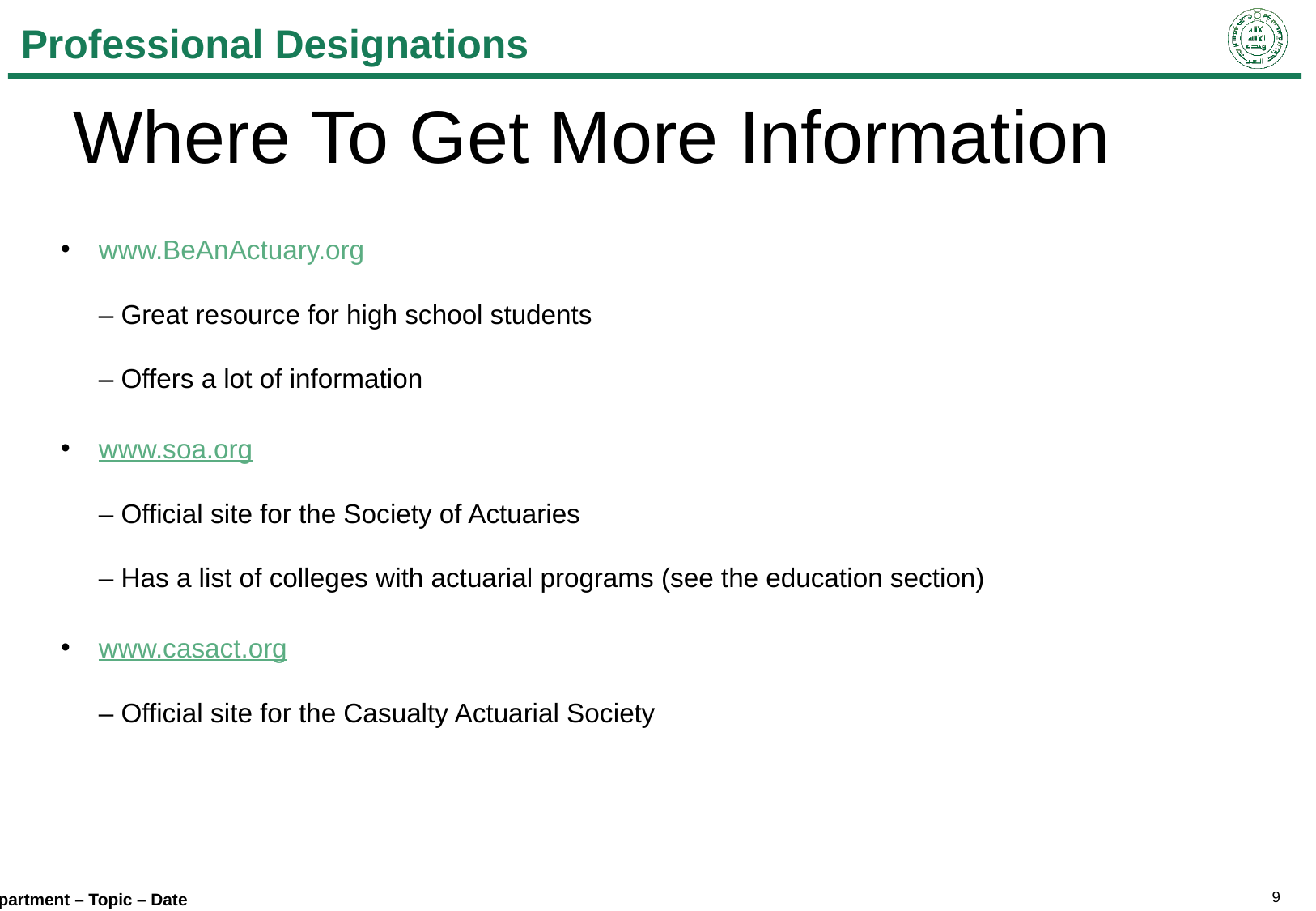

# Professional Designations
Where To Get More Information
www.BeAnActuary.org
– Great resource for high school students
– Offers a lot of information
www.soa.org
– Official site for the Society of Actuaries
– Has a list of colleges with actuarial programs (see the education section)
www.casact.org
– Official site for the Casualty Actuarial Society